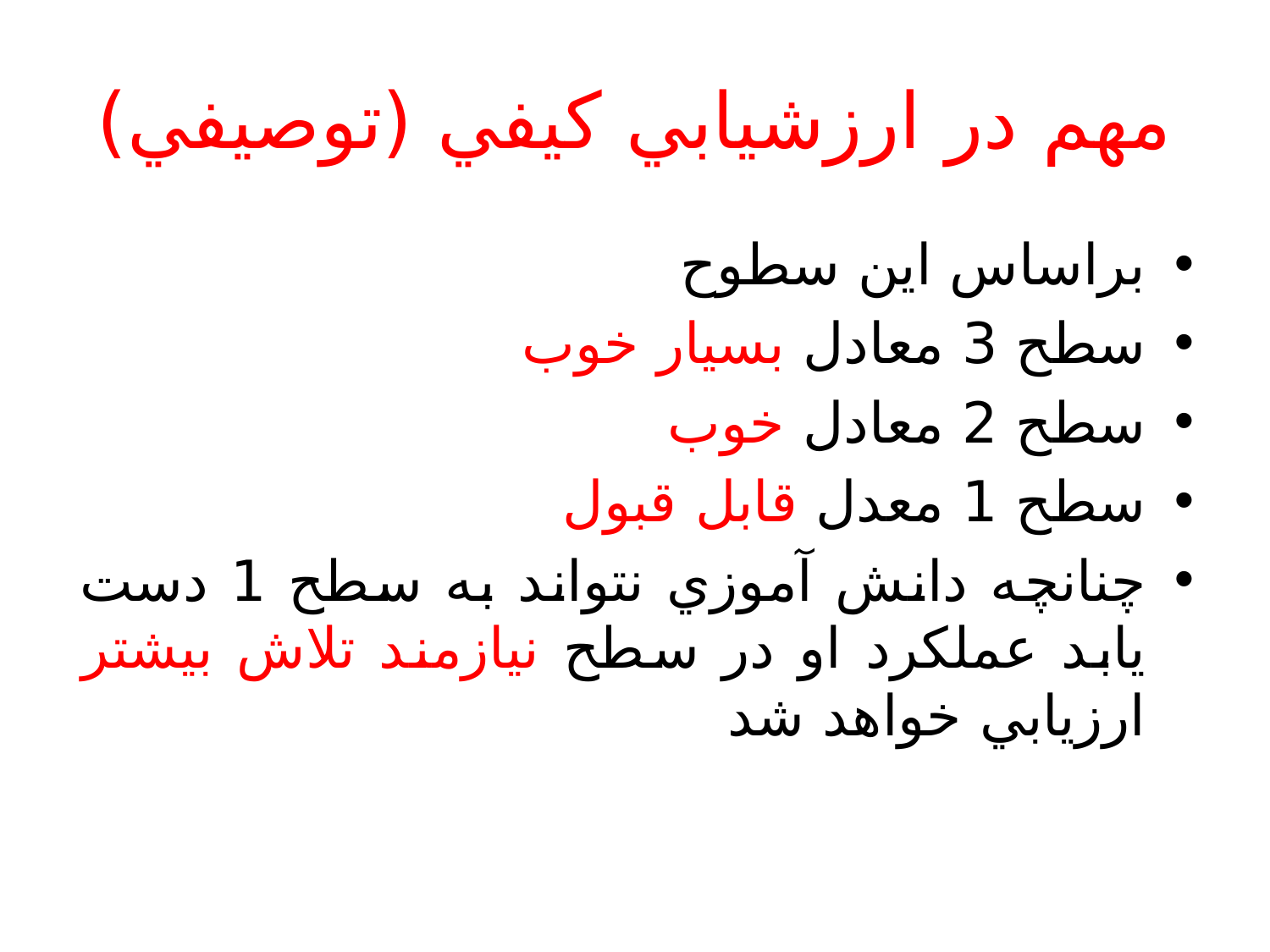

# مهم در ارزشيابي كيفي (توصيفي)
براساس اين سطوح
سطح 3 معادل بسيار خوب
سطح 2 معادل خوب
سطح 1 معدل قابل قبول
چنانچه دانش آموزي نتواند به سطح 1 دست يابد عملكرد او در سطح نيازمند تلاش بيشتر ارزيابي خواهد شد